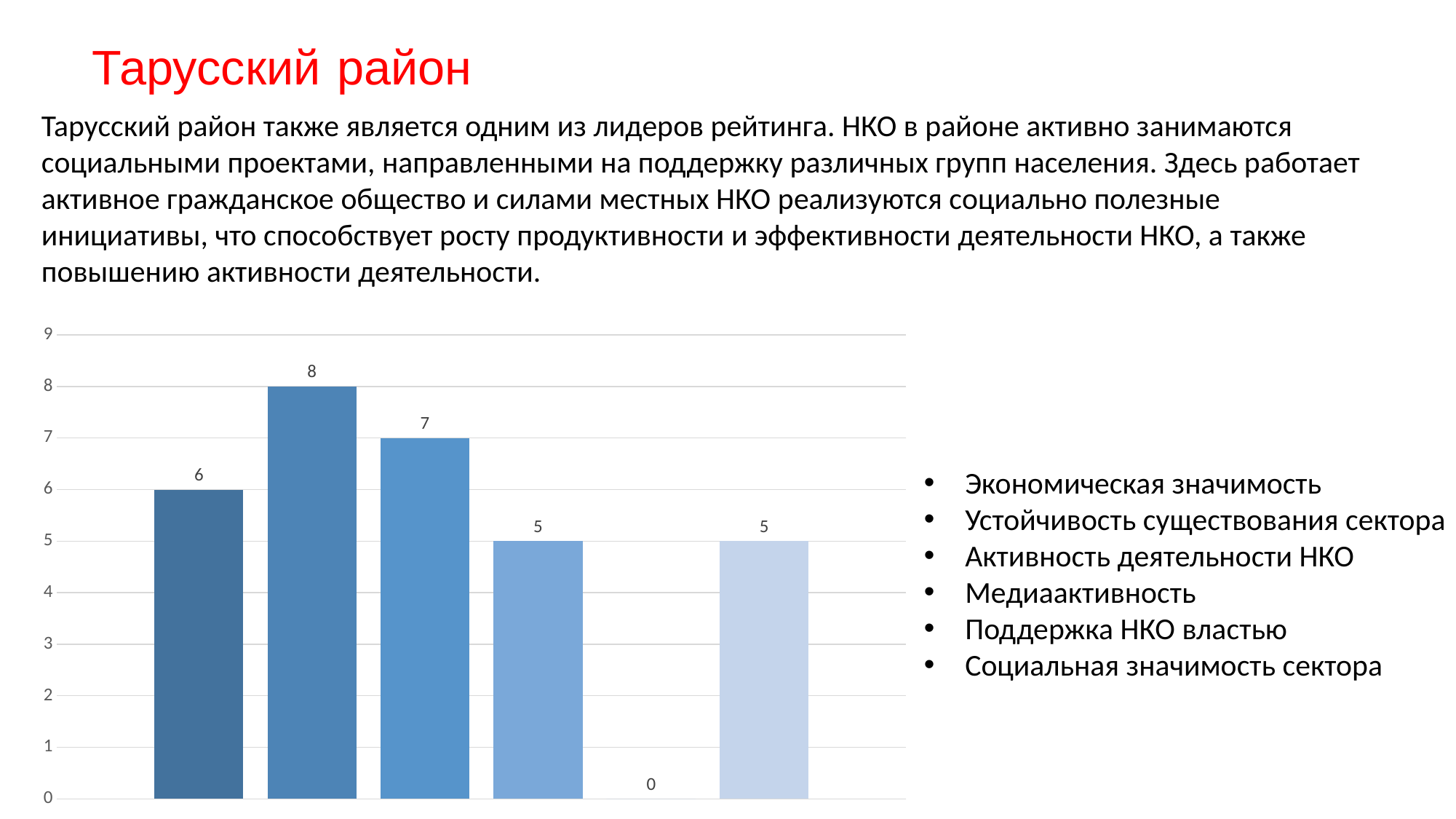

Тарусский район
Тарусский район также является одним из лидеров рейтинга. НКО в районе активно занимаются социальными проектами, направленными на поддержку различных групп населения. Здесь работает активное гражданское общество и силами местных НКО реализуются социально полезные инициативы, что способствует росту продуктивности и эффективности деятельности НКО, а также повышению активности деятельности.

### Chart

| Category | Ряд 1 | Ряд 2 | Ряд 3 | Ряд 4 | Ряд 5 | Ряд 6 |
|---|---|---|---|---|---|---|
| Категория 1 | 6.0 | 8.0 | 7.0 | 5.0 | 0.0 | 5.0 |
Экономическая значимость
Устойчивость существования сектора
Активность деятельности НКО
Медиаактивность
Поддержка НКО властью
Социальная значимость сектора